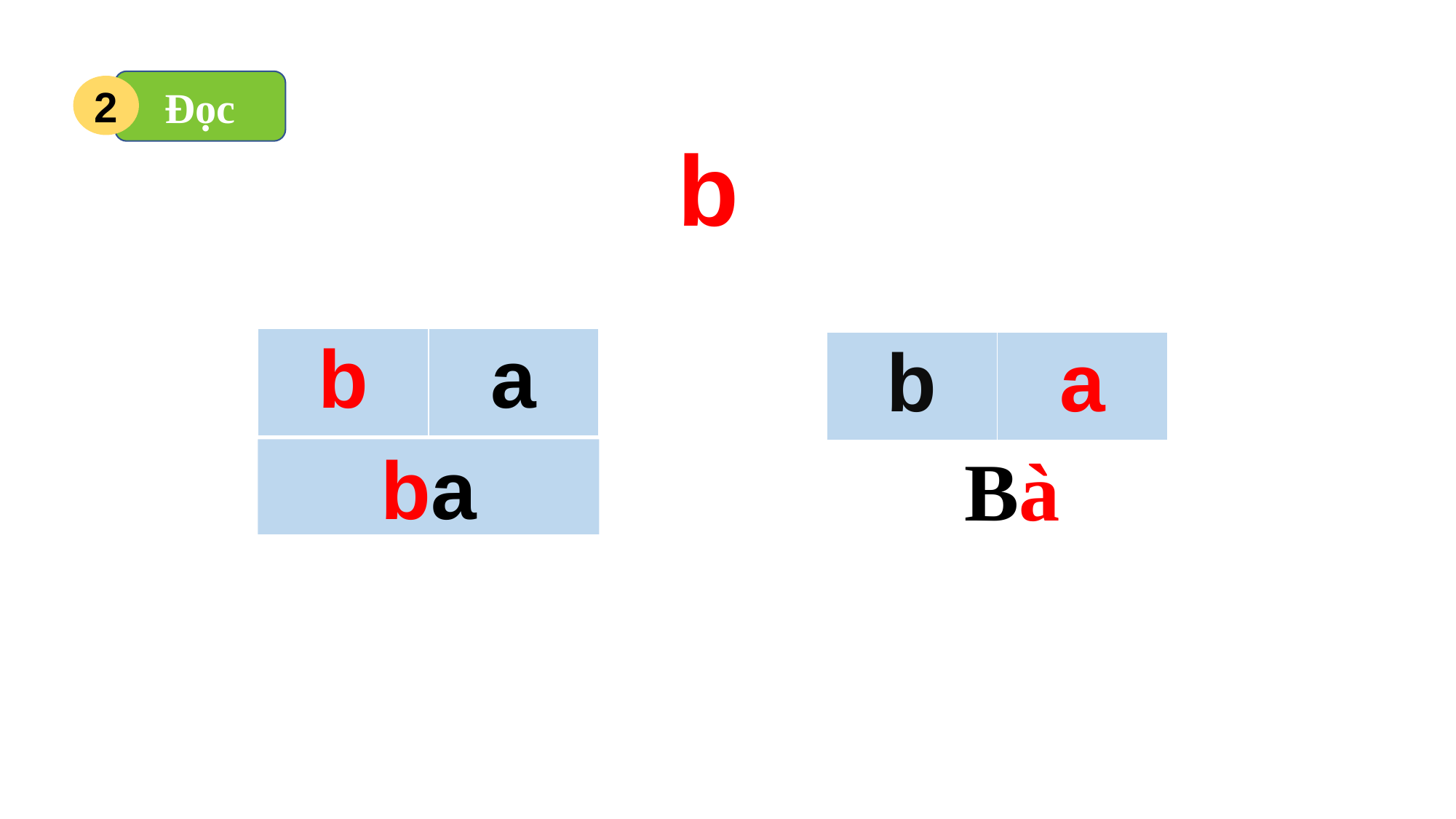

Đọc
2
b
| b | a |
| --- | --- |
| b | a |
| --- | --- |
Bà
ba